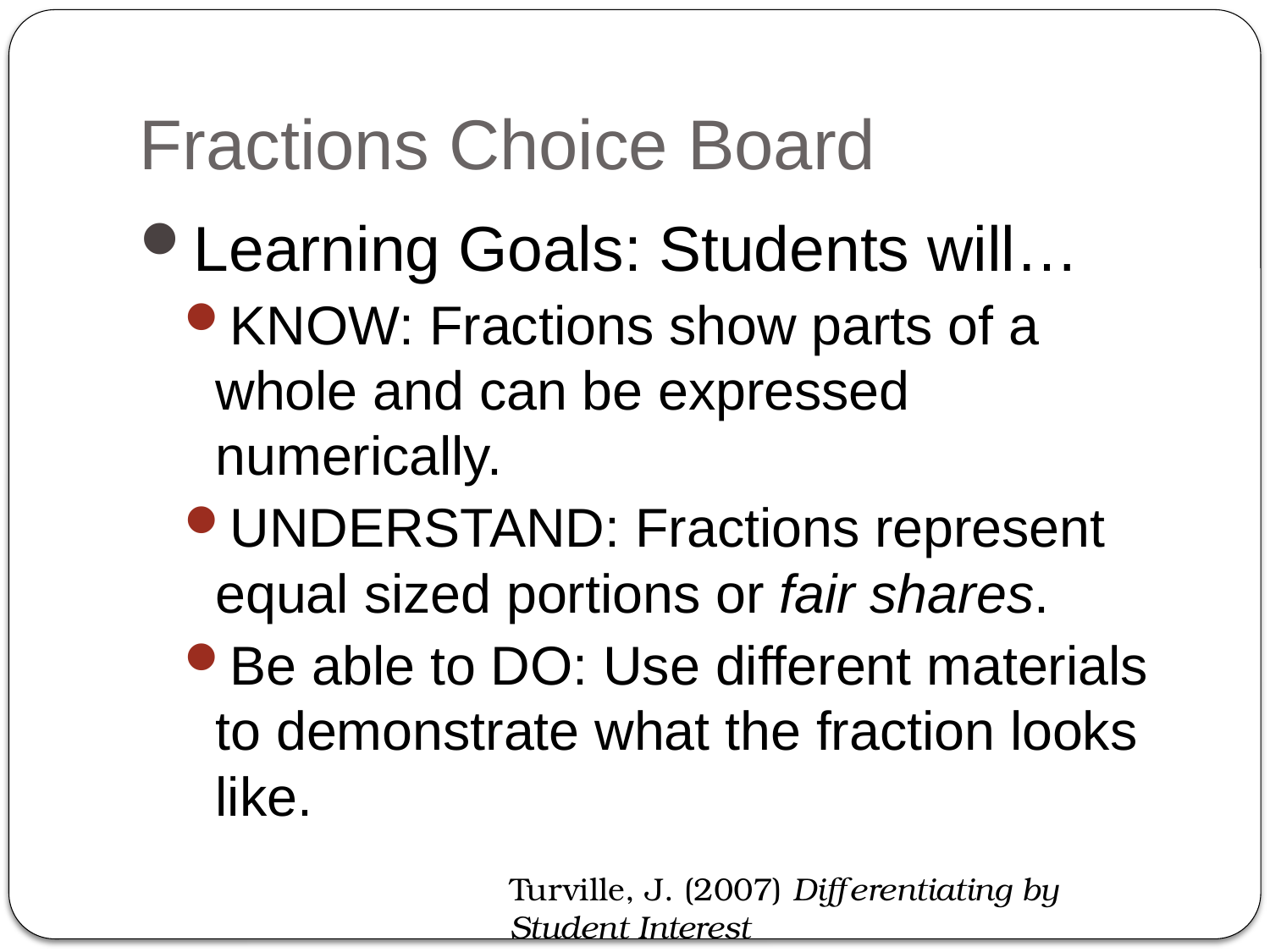

# Fractions Choice Board
Learning Goals: Students will…
KNOW: Fractions show parts of a whole and can be expressed numerically.
UNDERSTAND: Fractions represent equal sized portions or fair shares.
Be able to DO: Use different materials to demonstrate what the fraction looks like.
Turville, J. (2007) Differentiating by Student Interest